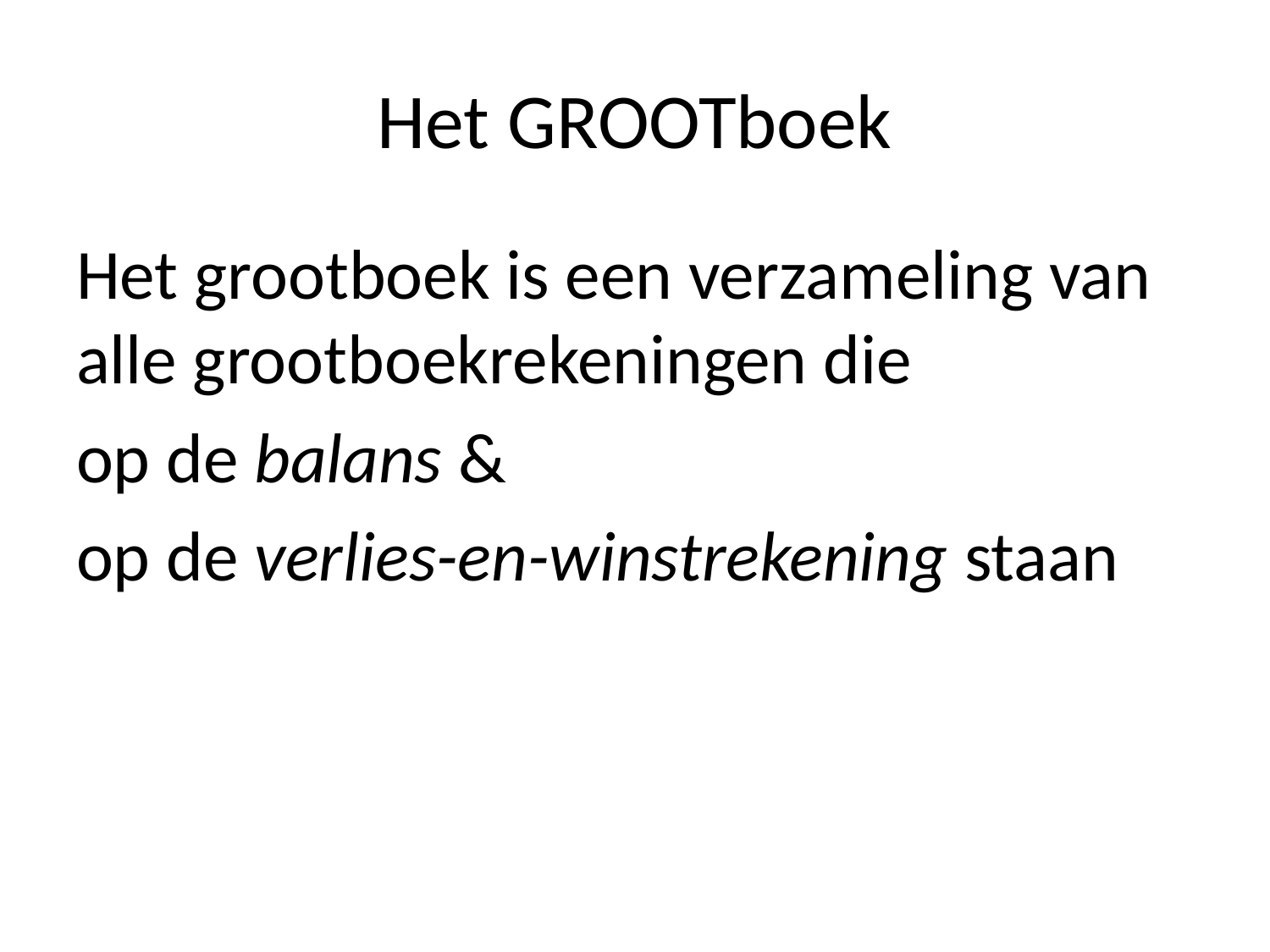

# Het GROOTboek
Het grootboek is een verzameling van alle grootboekrekeningen die
op de balans &
op de verlies-en-winstrekening staan